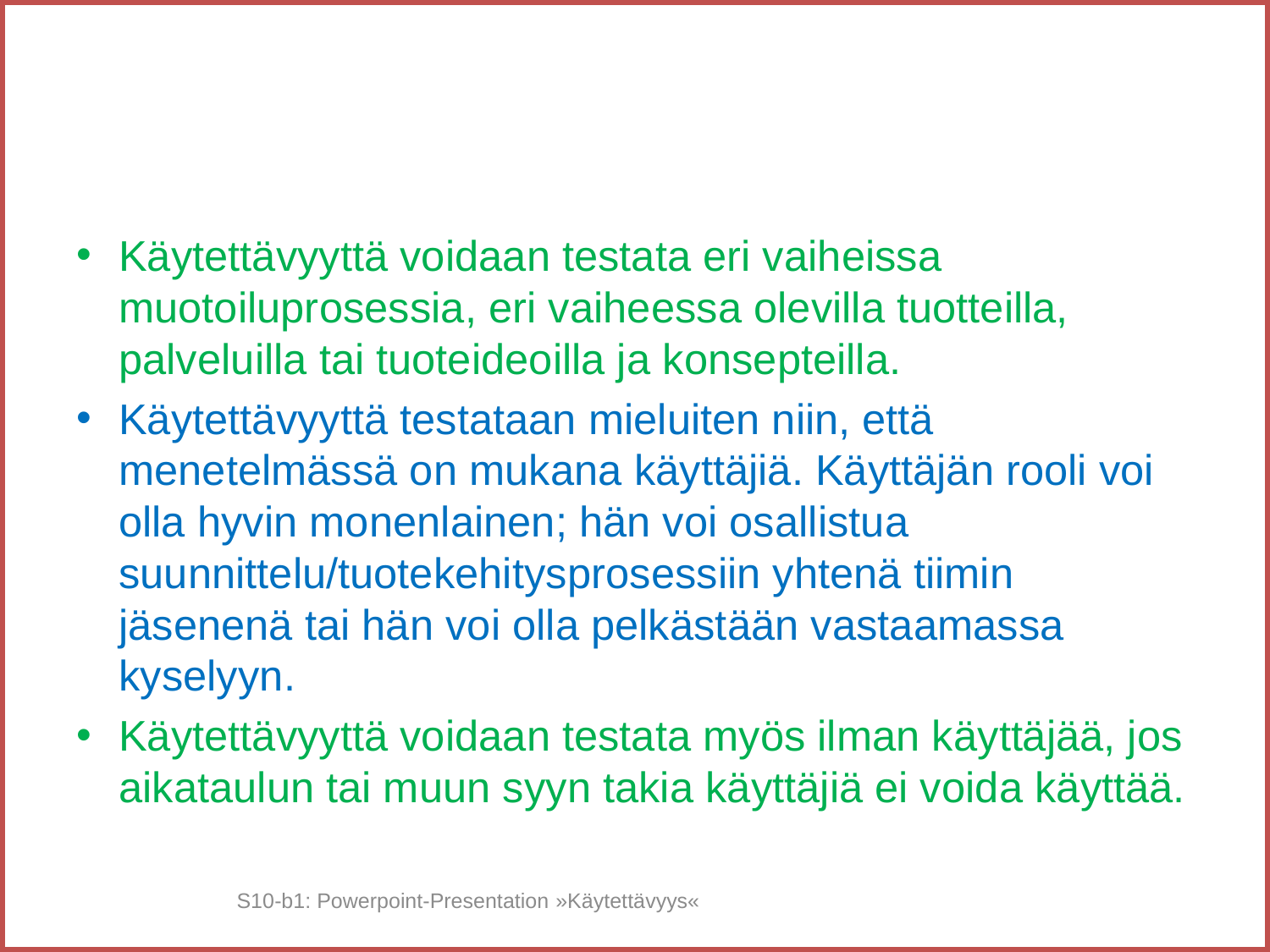

#
Käytettävyyttä voidaan testata eri vaiheissa muotoiluprosessia, eri vaiheessa olevilla tuotteilla, palveluilla tai tuoteideoilla ja konsepteilla.
Käytettävyyttä testataan mieluiten niin, että menetelmässä on mukana käyttäjiä. Käyttäjän rooli voi olla hyvin monenlainen; hän voi osallistua suunnittelu/tuotekehitysprosessiin yhtenä tiimin jäsenenä tai hän voi olla pelkästään vastaamassa kyselyyn.
Käytettävyyttä voidaan testata myös ilman käyttäjää, jos aikataulun tai muun syyn takia käyttäjiä ei voida käyttää.
S10-b1: Powerpoint-Presentation »Käytettävyys«